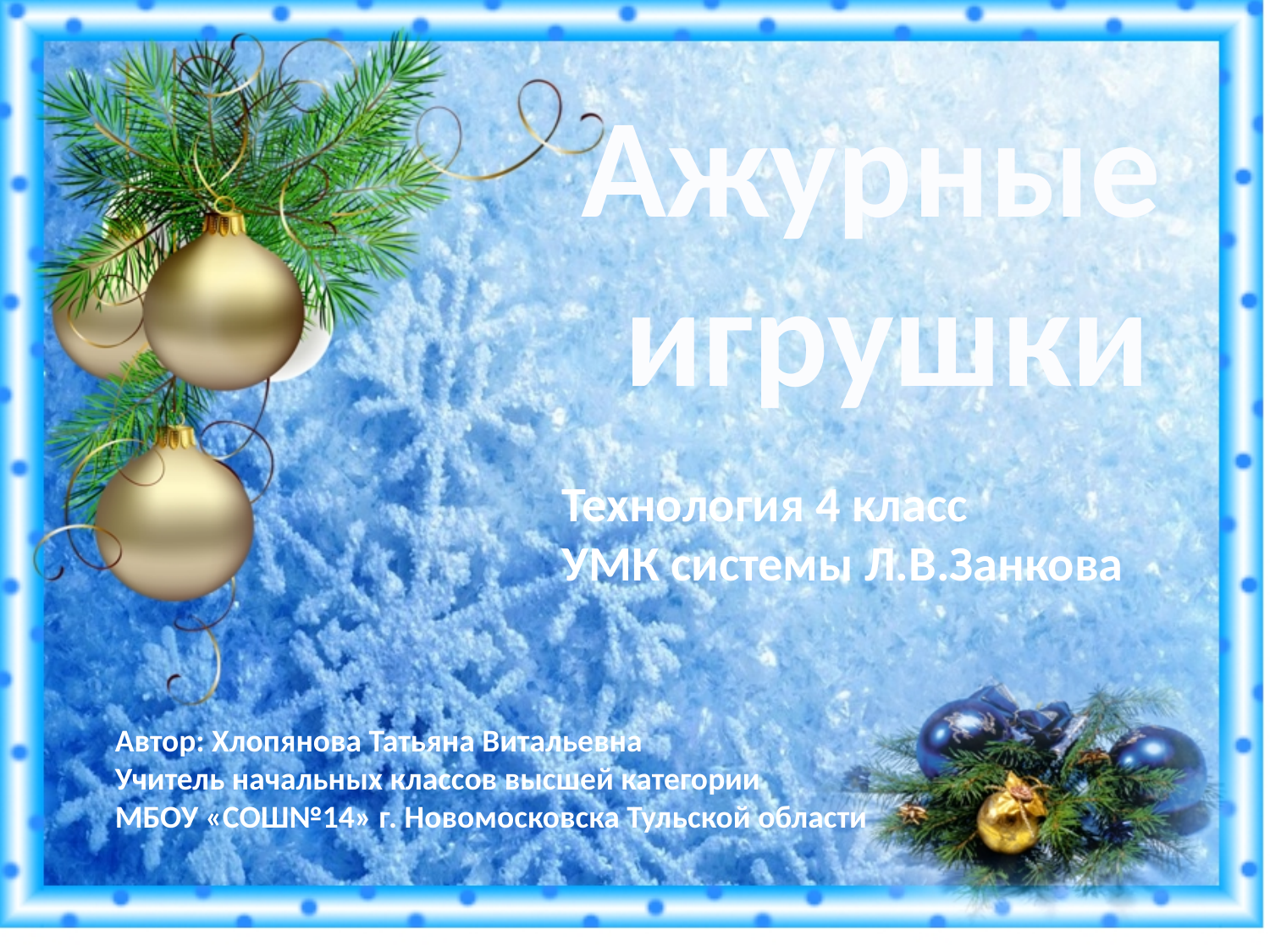

Ажурные
игрушки
Технология 4 класс
УМК системы Л.В.Занкова

Автор: Хлопянова Татьяна Витальевна
Учитель начальных классов высшей категории
МБОУ «СОШ№14» г. Новомосковска Тульской области